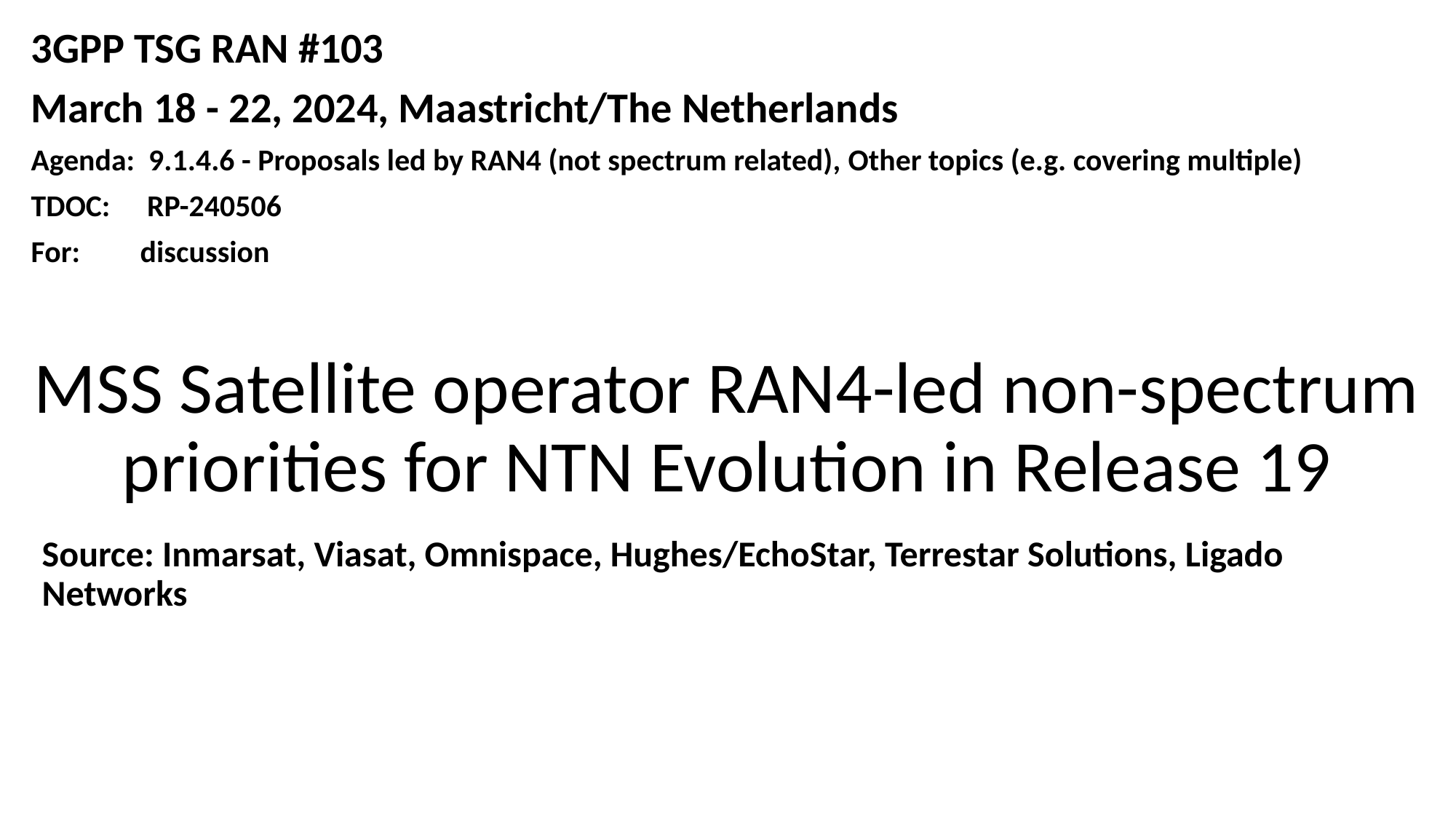

3GPP TSG RAN #103
March 18 - 22, 2024, Maastricht/The Netherlands
Agenda:  9.1.4.6 - Proposals led by RAN4 (not spectrum related), Other topics (e.g. covering multiple)
TDOC:	 RP-240506
For:	discussion
# MSS Satellite operator RAN4-led non-spectrum priorities for NTN Evolution in Release 19
Source: Inmarsat, Viasat, Omnispace, Hughes/EchoStar, Terrestar Solutions, Ligado Networks